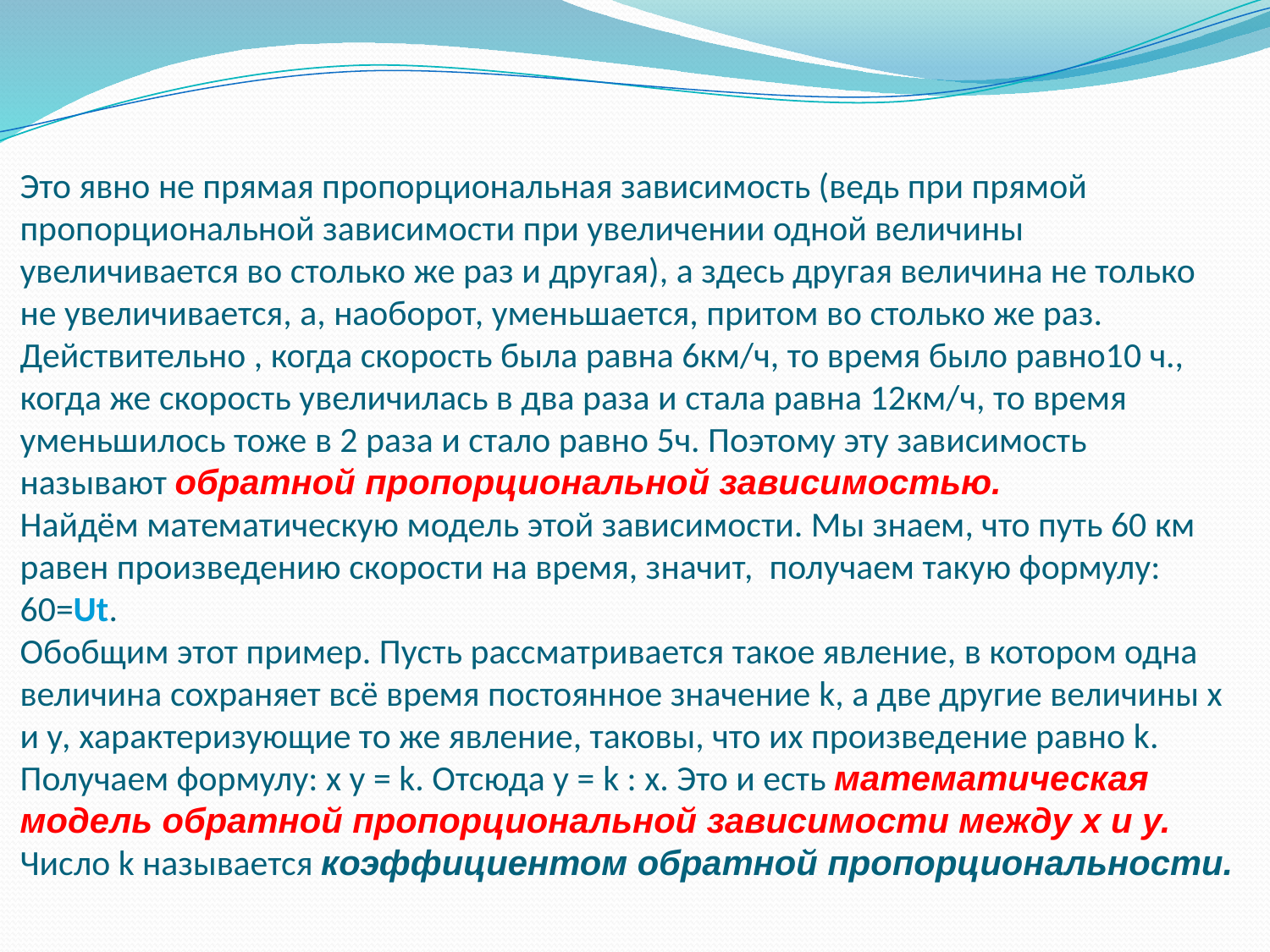

# Это явно не прямая пропорциональная зависимость (ведь при прямой пропорциональной зависимости при увеличении одной величины увеличивается во столько же раз и другая), а здесь другая величина не только не увеличивается, а, наоборот, уменьшается, притом во столько же раз. Действительно , когда скорость была равна 6км/ч, то время было равно10 ч., когда же скорость увеличилась в два раза и стала равна 12км/ч, то время уменьшилось тоже в 2 раза и стало равно 5ч. Поэтому эту зависимость называют обратной пропорциональной зависимостью. Найдём математическую модель этой зависимости. Мы знаем, что путь 60 км равен произведению скорости на время, значит,  получаем такую формулу: 60=Ut. Обобщим этот пример. Пусть рассматривается такое явление, в котором одна величина сохраняет всё время постоянное значение k, а две другие величины х и у, характеризующие то же явление, таковы, что их произведение равно k. Получаем формулу: х у = k. Отсюда у = k : х. Это и есть математическая модель обратной пропорциональной зависимости между х и у. Число k называется коэффициентом обратной пропорциональности.